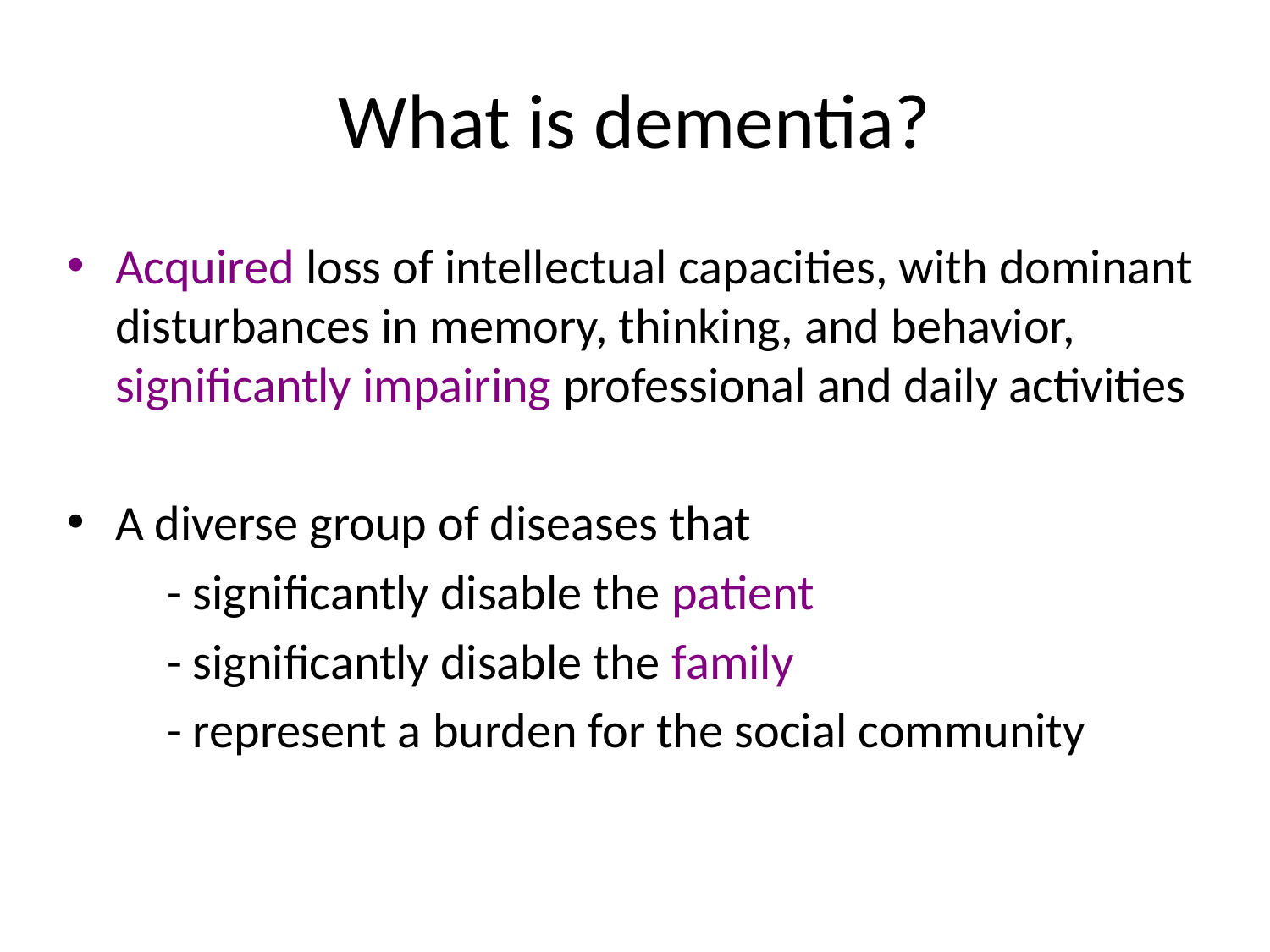

# What is dementia?
Acquired loss of intellectual capacities, with dominant disturbances in memory, thinking, and behavior, significantly impairing professional and daily activities

A diverse group of diseases that
- significantly disable the patient
- significantly disable the family
- represent a burden for the social community